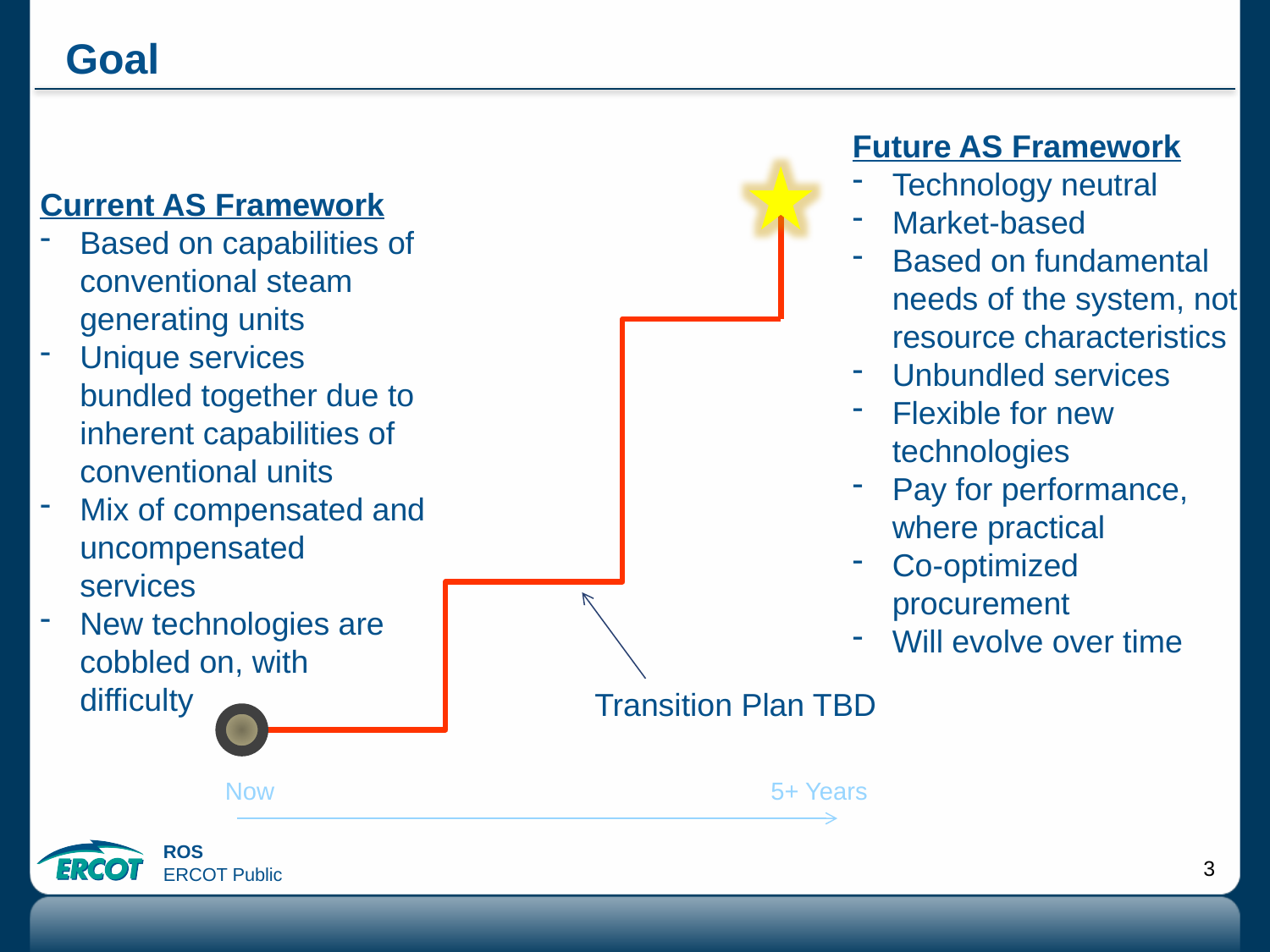

# Goal
Future AS Framework
Technology neutral
Market-based
Based on fundamental needs of the system, not resource characteristics
Unbundled services
Flexible for new technologies
Pay for performance, where practical
Co-optimized procurement
Will evolve over time

Current AS Framework
Based on capabilities of conventional steam generating units
Unique services bundled together due to inherent capabilities of conventional units
Mix of compensated and uncompensated services
New technologies are cobbled on, with difficulty
Transition Plan TBD

Now
5+ Years